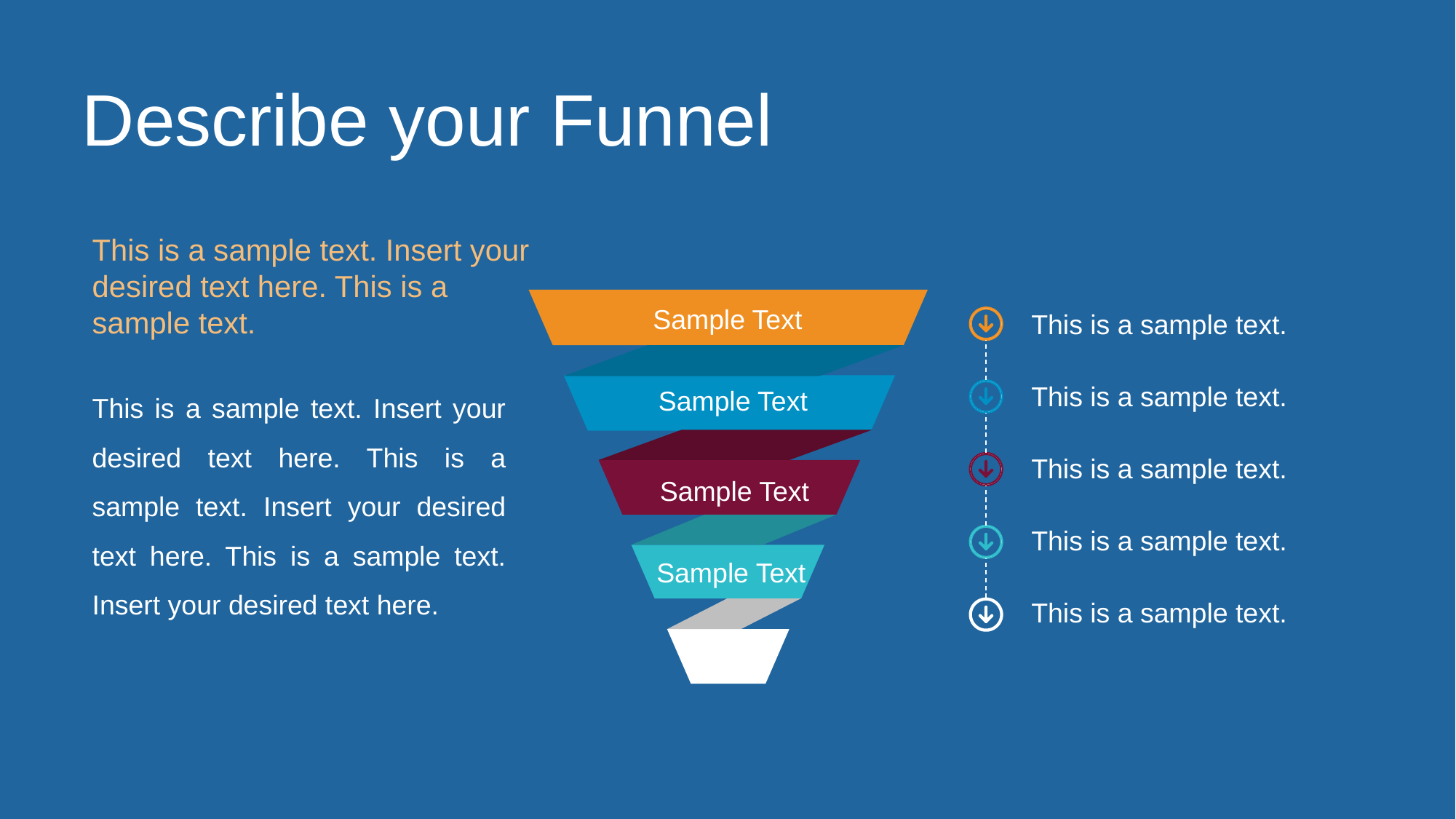

Describe your Funnel
This is a sample text. Insert your desired text here. This is a sample text.

Sample Text
This is a sample text.

This is a sample text. Insert your desired text here. This is a sample text. Insert your desired text here. This is a sample text. Insert your desired text here.
This is a sample text.
Sample Text
This is a sample text.
Sample Text
This is a sample text.
Sample Text
This is a sample text.